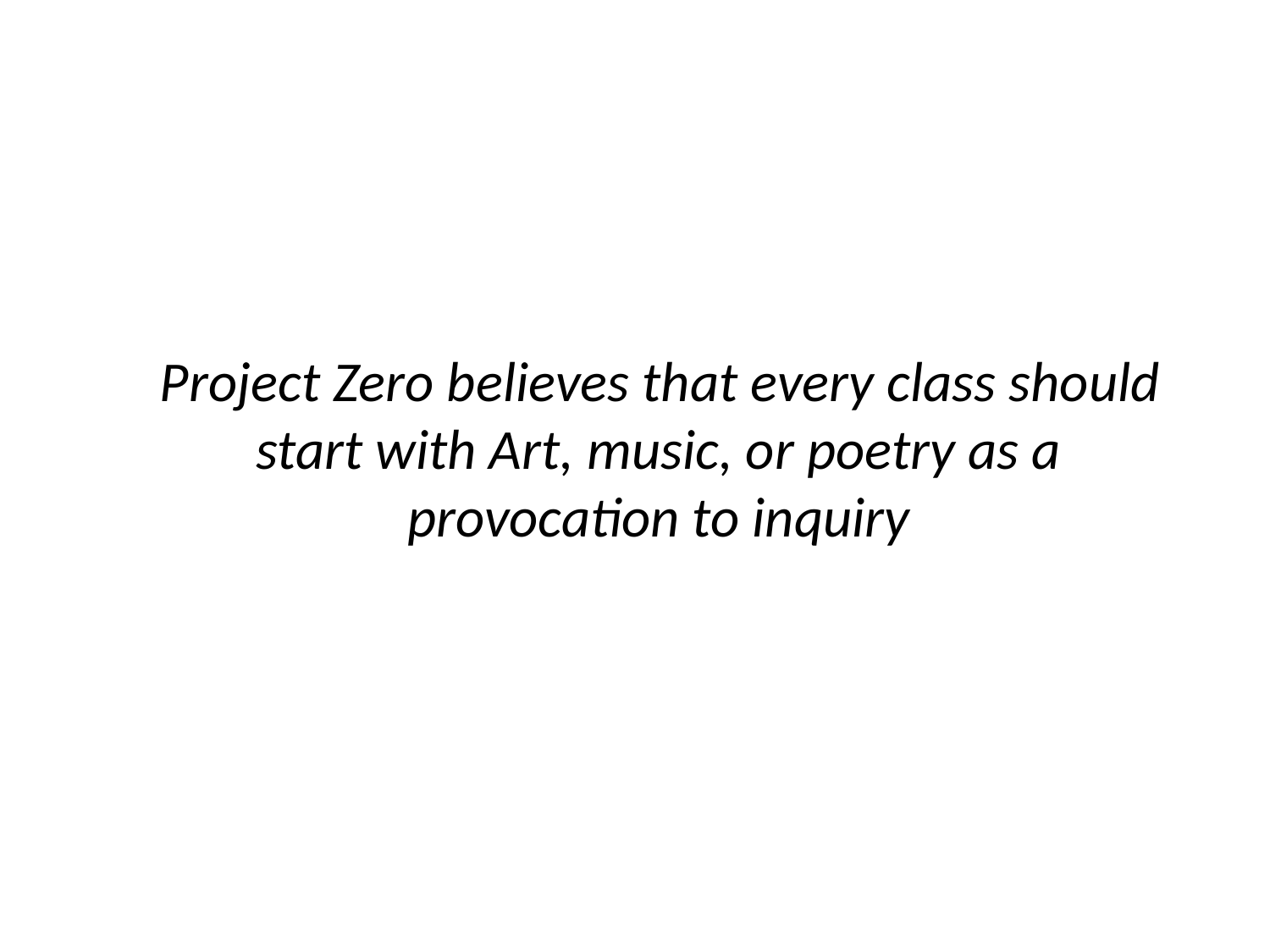

Project Zero believes that every class should start with Art, music, or poetry as a provocation to inquiry